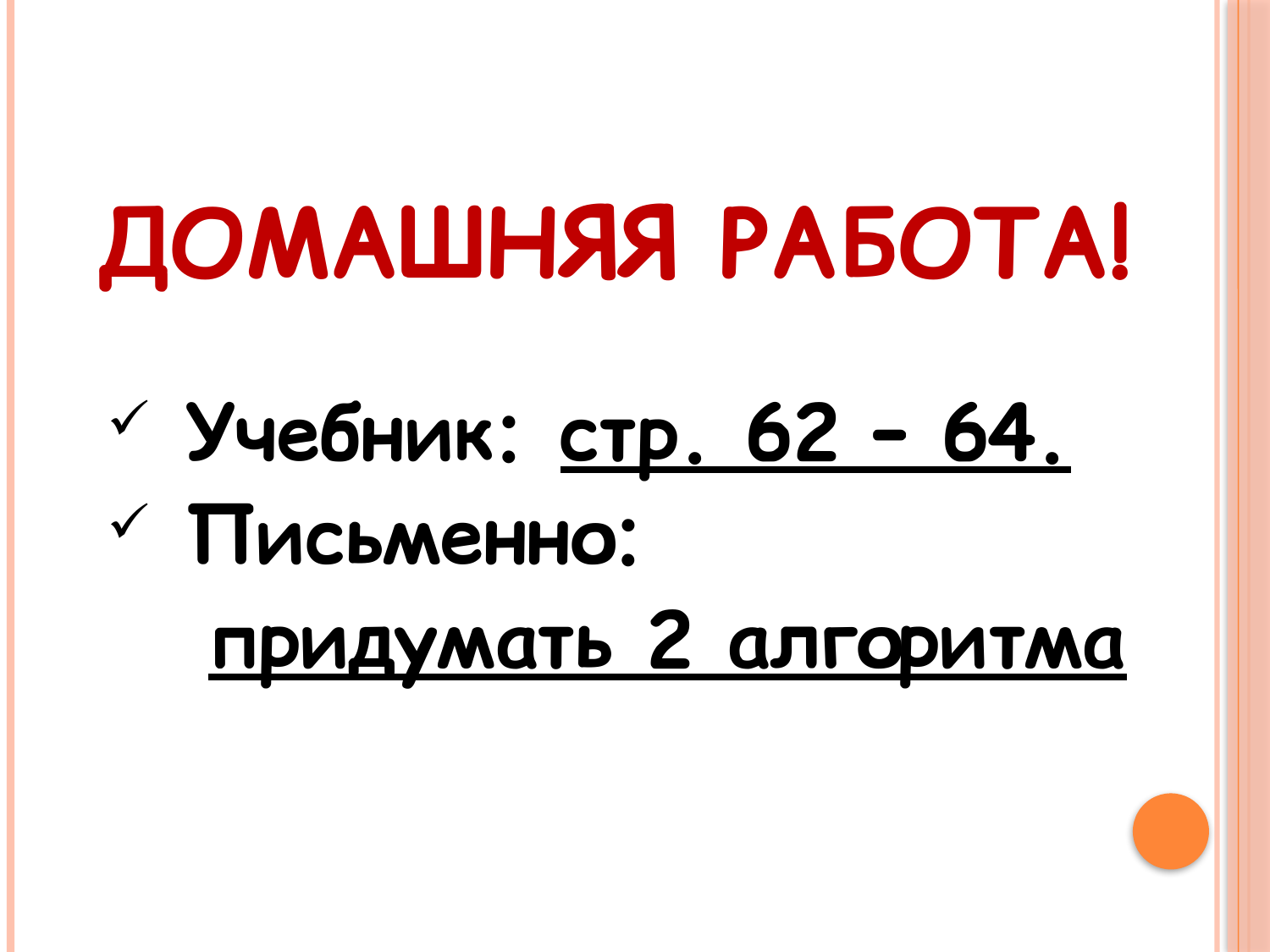

Домашняя работа!
 Учебник: стр. 62 – 64.
 Письменно:
   придумать 2 алгоритма